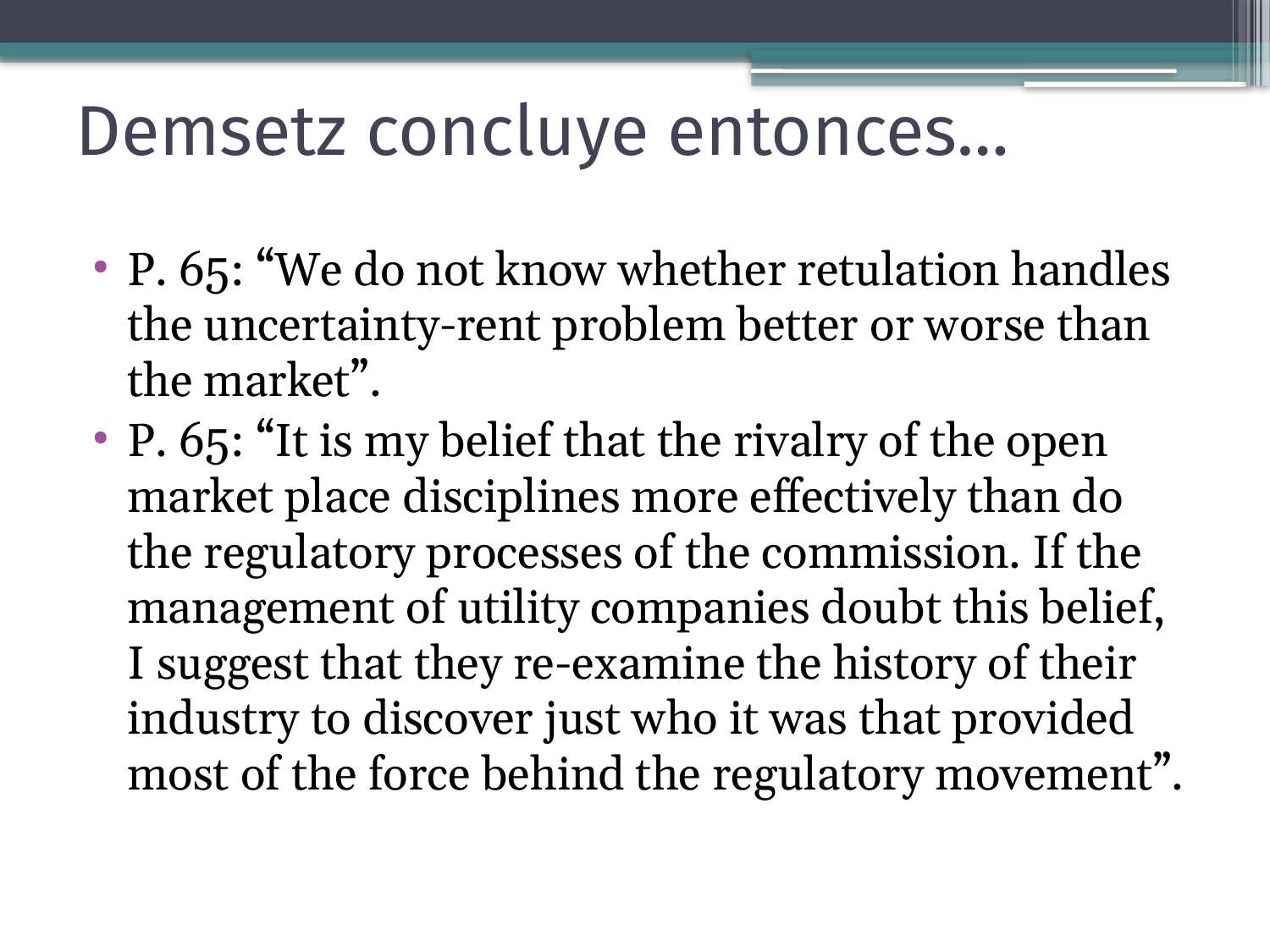

# Demsetz concluye entonces…
P. 65: “We do not know whether retulation handles the uncertainty-rent problem better or worse than the market”.
P. 65: “It is my belief that the rivalry of the open market place disciplines more effectively than do the regulatory processes of the commission. If the management of utility companies doubt this belief, I suggest that they re-examine the history of their industry to discover just who it was that provided most of the force behind the regulatory movement”.